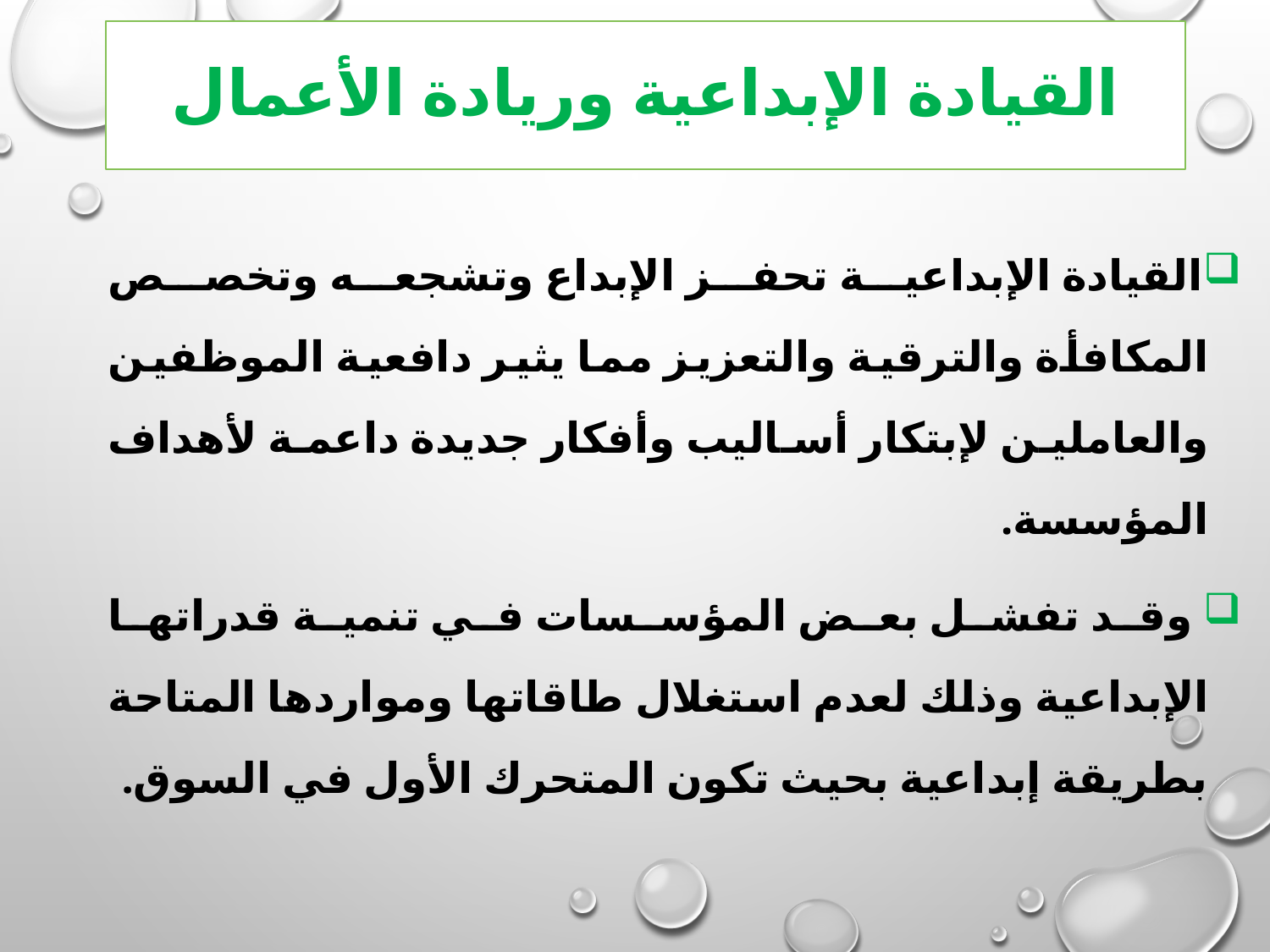

# القيادة الإبداعية وريادة الأعمال
القيادة الإبداعية تحفز الإبداع وتشجعه وتخصص المكافأة والترقية والتعزيز مما يثير دافعية الموظفين والعاملين لإبتكار أساليب وأفكار جديدة داعمة لأهداف المؤسسة.
 وقد تفشل بعض المؤسسات في تنمية قدراتها الإبداعية وذلك لعدم استغلال طاقاتها ومواردها المتاحة بطريقة إبداعية بحيث تكون المتحرك الأول في السوق.